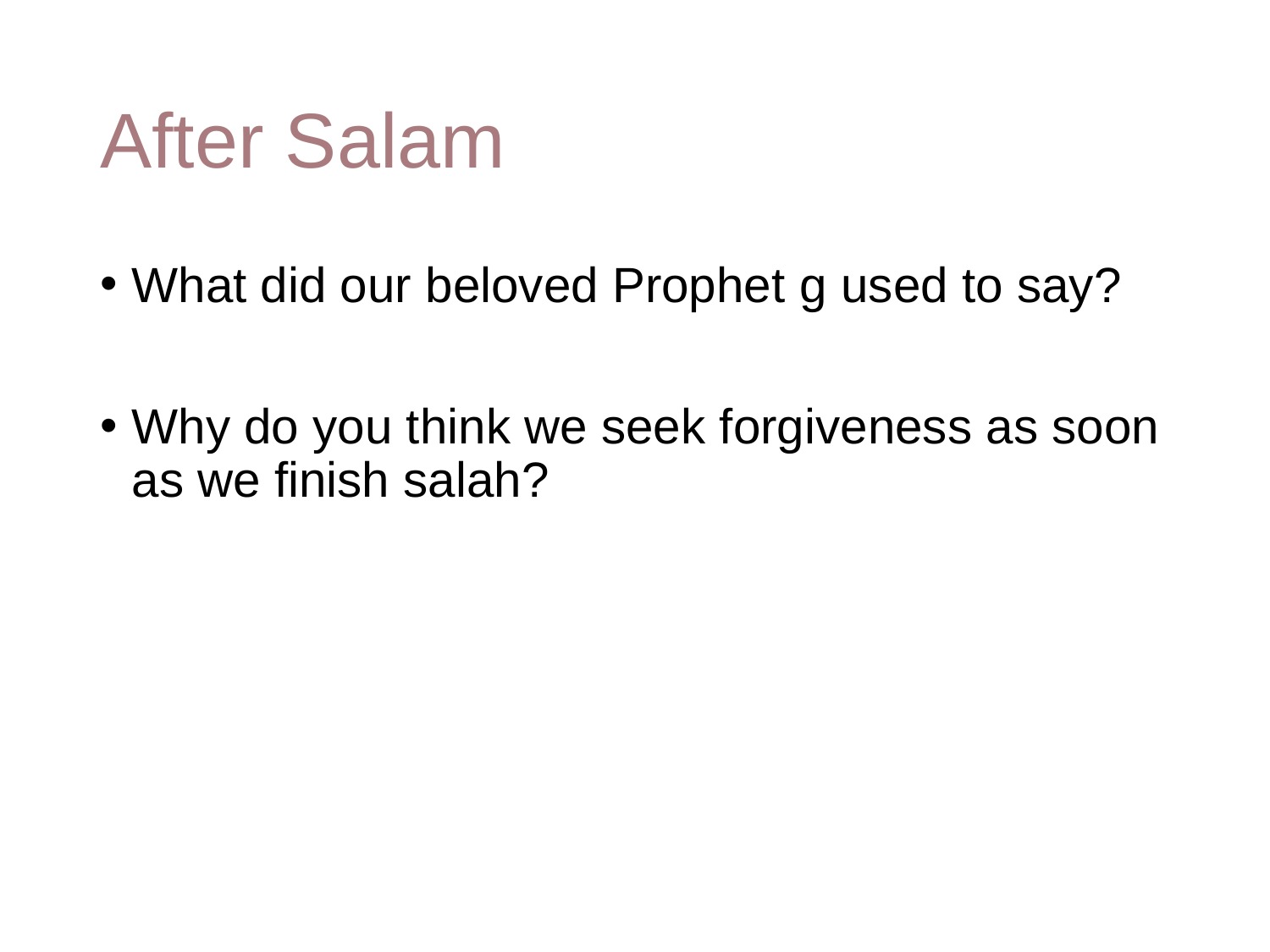

# After Salam
What did our beloved Prophet g used to say?

Why do you think we seek forgiveness as soon as we finish salah?